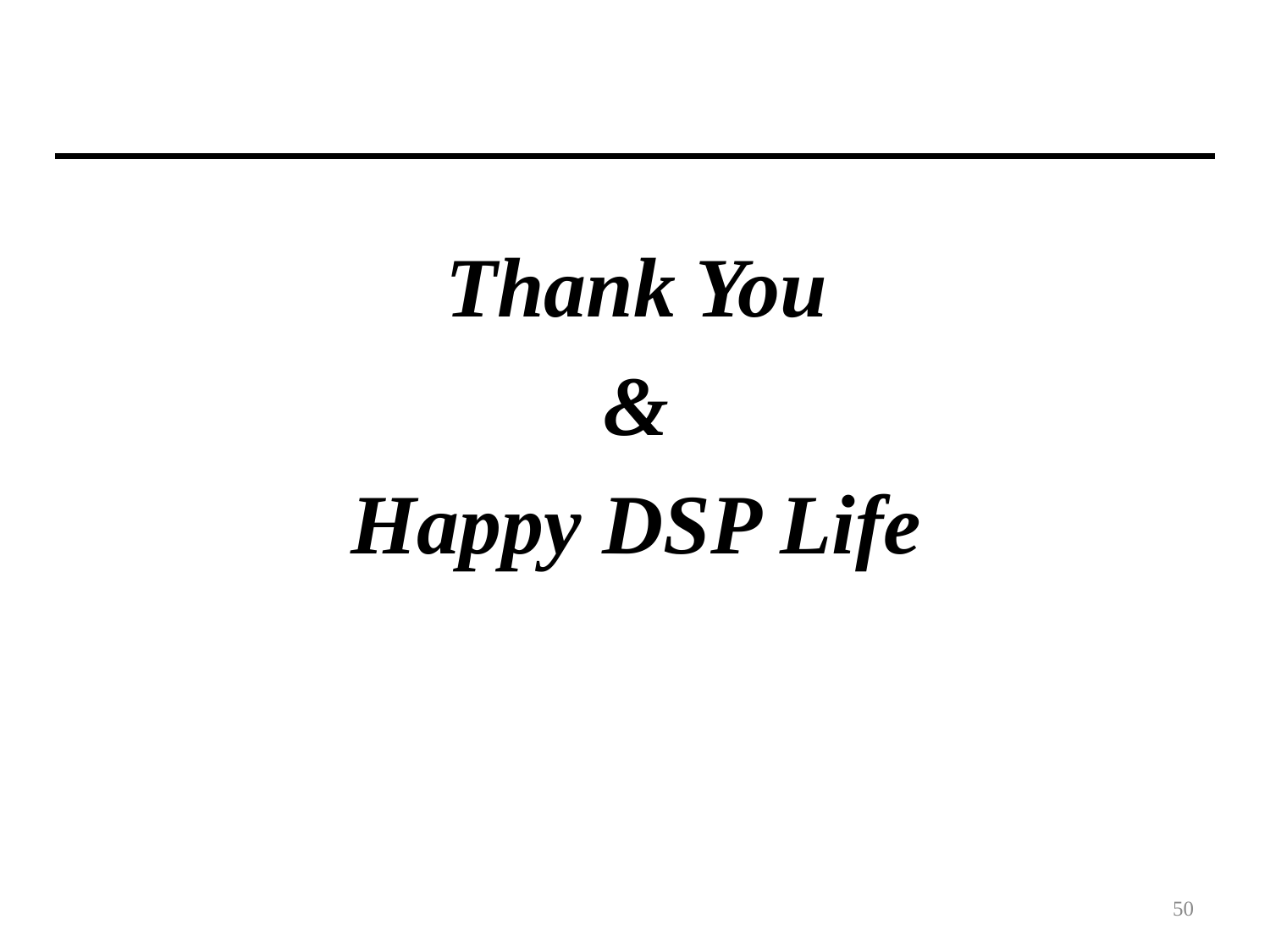

#
Thank You
&
Happy DSP Life
50